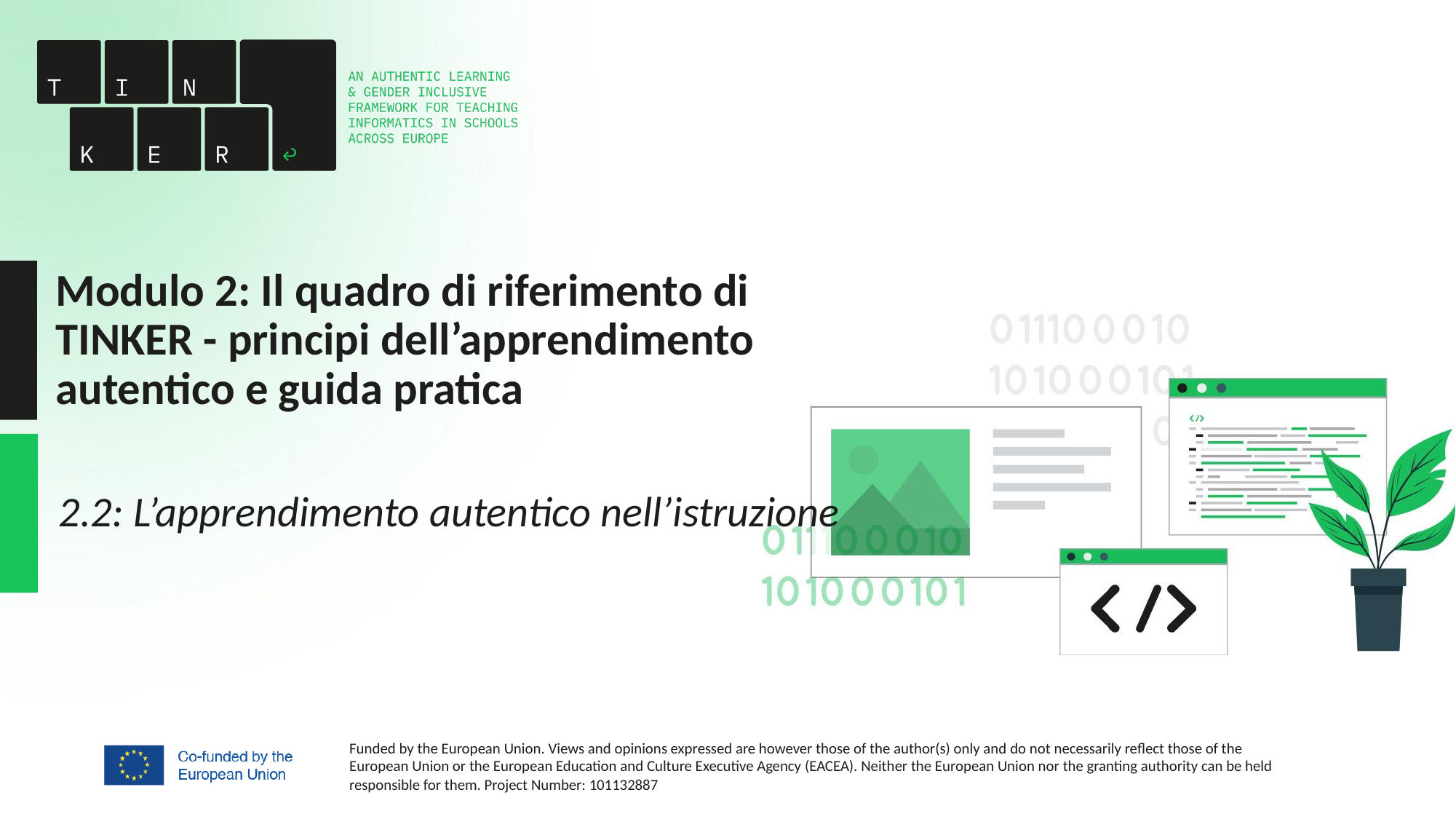

# Modulo 2: Il quadro di riferimento di TINKER - principi dell’apprendimento autentico e guida pratica
2.2: L’apprendimento autentico nell’istruzione